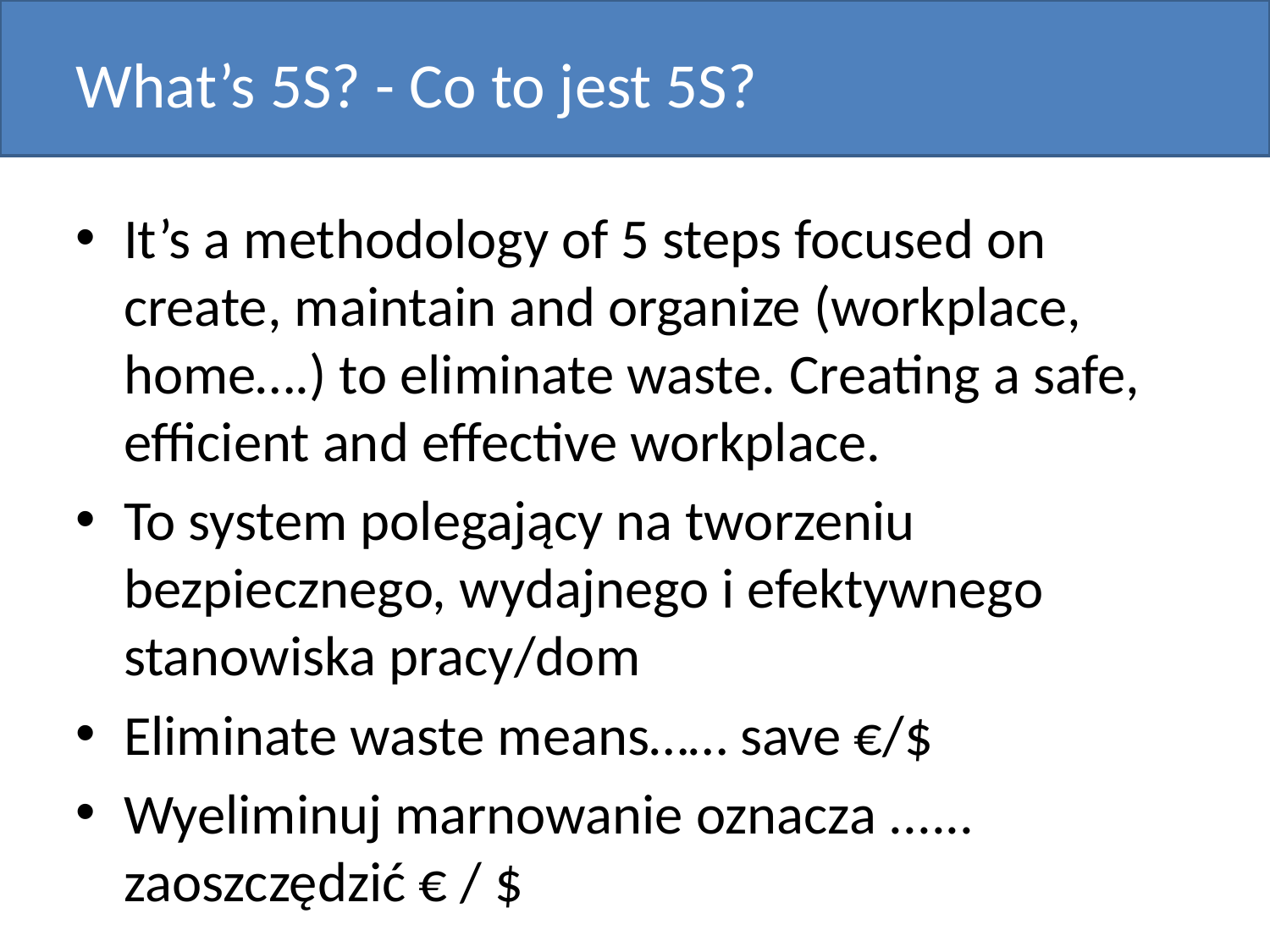

# What’s 5S? - Co to jest 5S?
It’s a methodology of 5 steps focused on create, maintain and organize (workplace, home….) to eliminate waste. Creating a safe, efficient and effective workplace.
To system polegający na tworzeniu bezpiecznego, wydajnego i efektywnego stanowiska pracy/dom
Eliminate waste means…… save €/$
Wyeliminuj marnowanie oznacza ...... zaoszczędzić € / $